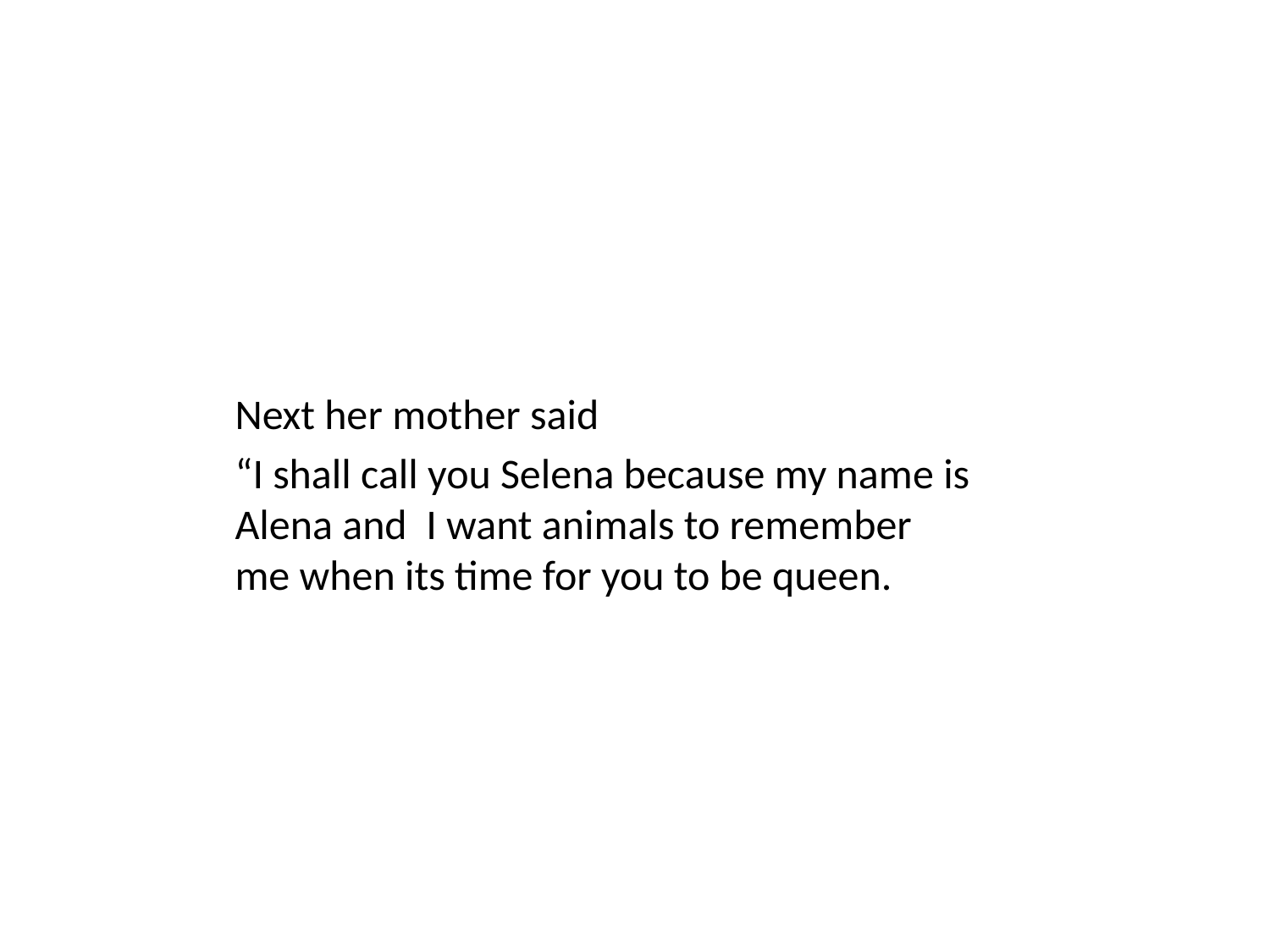

Next her mother said
“I shall call you Selena because my name is Alena and  I want animals to remember me when its time for you to be queen.